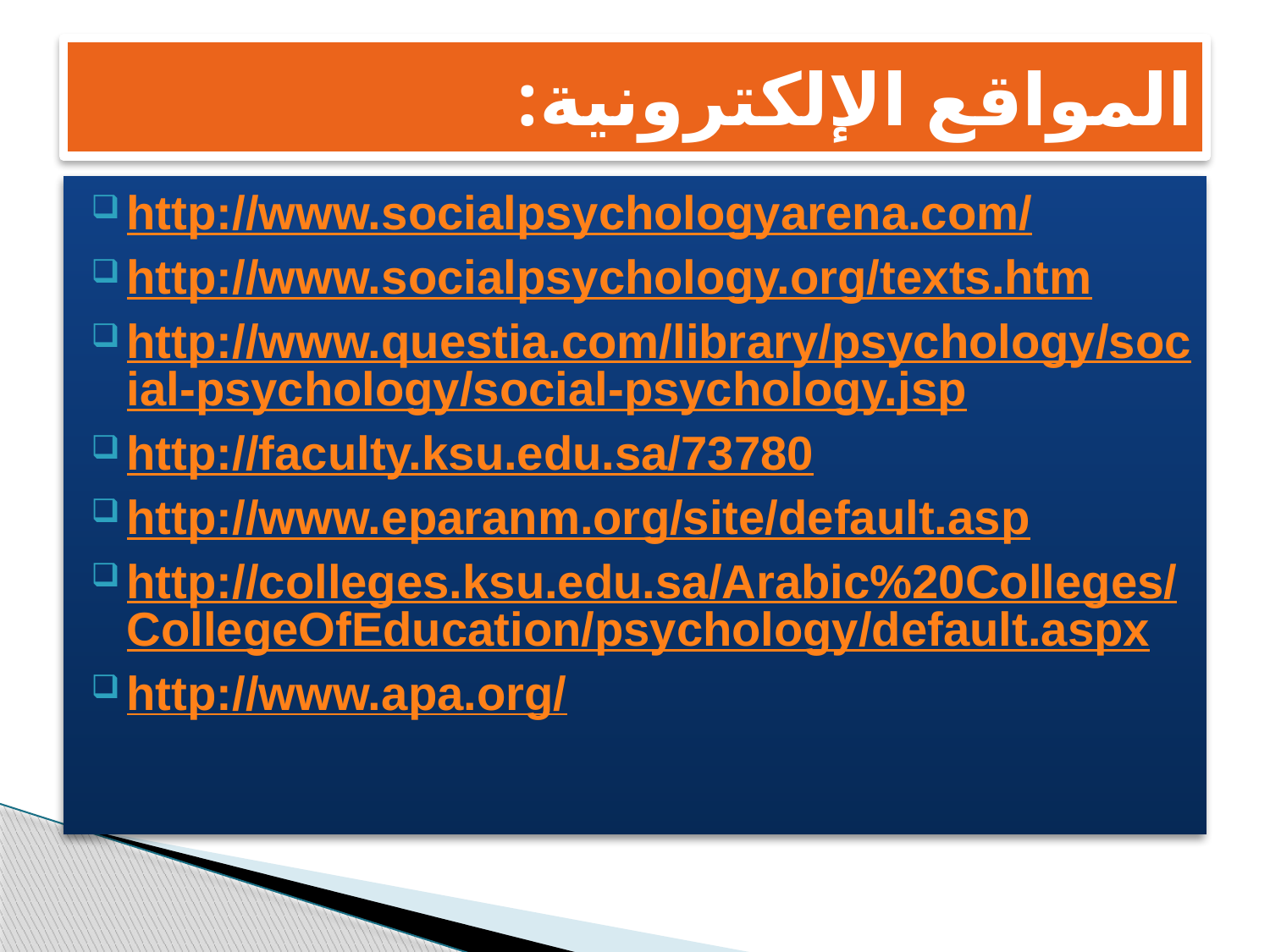

# المواقع الإلكترونية:
http://www.socialpsychologyarena.com/
http://www.socialpsychology.org/texts.htm
http://www.questia.com/library/psychology/social-psychology/social-psychology.jsp
http://faculty.ksu.edu.sa/73780
http://www.eparanm.org/site/default.asp
http://colleges.ksu.edu.sa/Arabic%20Colleges/CollegeOfEducation/psychology/default.aspx
http://www.apa.org/